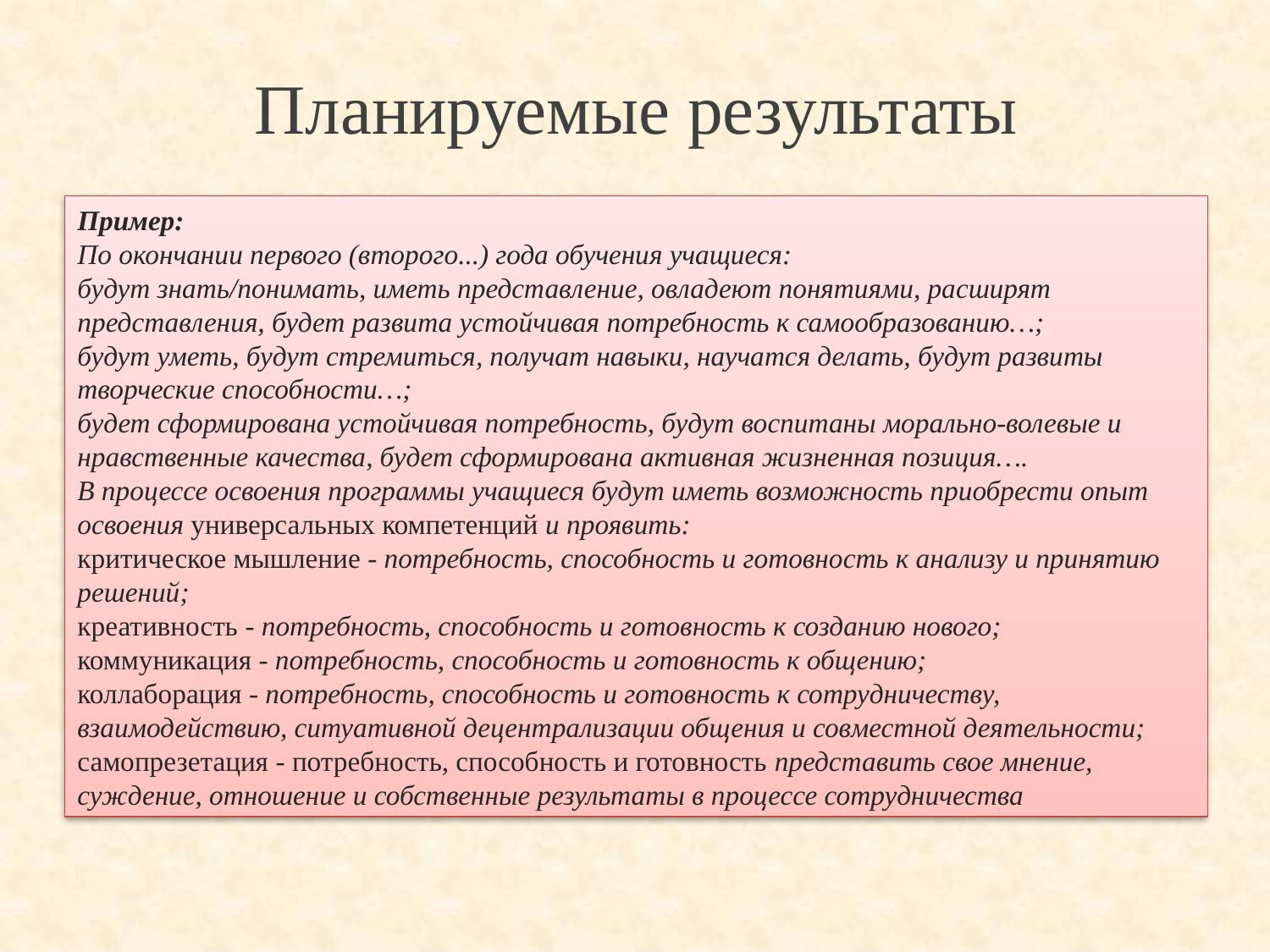

Планируемые результаты
Пример:
По окончании первого (второго...) года обучения учащиеся:
будут знать/понимать, иметь представление, овладеют понятиями, расширят представления, будет развита устойчивая потребность к самообразованию…;
будут уметь, будут стремиться, получат навыки, научатся делать, будут развиты творческие способности…;
будет сформирована устойчивая потребность, будут воспитаны морально-волевые и нравственные качества, будет сформирована активная жизненная позиция….
В процессе освоения программы учащиеся будут иметь возможность приобрести опыт освоения универсальных компетенций и проявить:
критическое мышление - потребность, способность и готовность к анализу и принятию решений;
креативность - потребность, способность и готовность к созданию нового;
коммуникация - потребность, способность и готовность к общению;
коллаборация - потребность, способность и готовность к сотрудничеству, взаимодействию, ситуативной децентрализации общения и совместной деятельности;
самопрезетация - потребность, способность и готовность представить свое мнение, суждение, отношение и собственные результаты в процессе сотрудничества